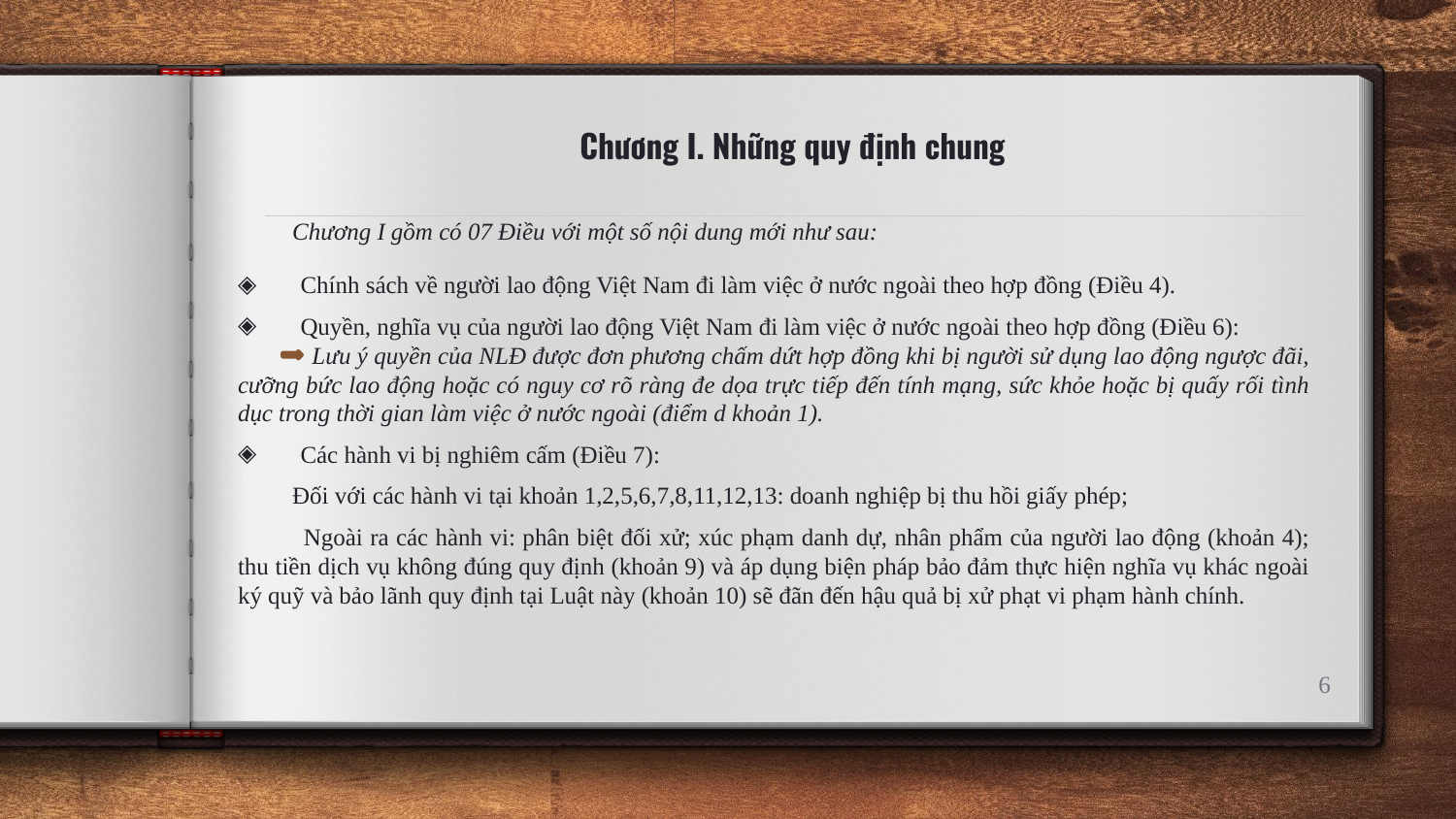

# Chương I. Những quy định chung
         Chương I gồm có 07 Điều với một số nội dung mới như sau:
Chính sách về người lao động Việt Nam đi làm việc ở nước ngoài theo hợp đồng (Điều 4).
Quyền, nghĩa vụ của người lao động Việt Nam đi làm việc ở nước ngoài theo hợp đồng (Điều 6):
            Lưu ý quyền của NLĐ được đơn phương chấm dứt hợp đồng khi bị người sử dụng lao động ngược đãi, cưỡng bức lao động hoặc có nguy cơ rõ ràng đe dọa trực tiếp đến tính mạng, sức khỏe hoặc bị quấy rối tình dục trong thời gian làm việc ở nước ngoài (điểm d khoản 1).
Các hành vi bị nghiêm cấm (Điều 7):
         Đối với các hành vi tại khoản 1,2,5,6,7,8,11,12,13: doanh nghiệp bị thu hồi giấy phép;
         Ngoài ra các hành vi: phân biệt đối xử; xúc phạm danh dự, nhân phẩm của người lao động (khoản 4); thu tiền dịch vụ không đúng quy định (khoản 9) và áp dụng biện pháp bảo đảm thực hiện nghĩa vụ khác ngoài ký quỹ và bảo lãnh quy định tại Luật này (khoản 10) sẽ đãn đến hậu quả bị xử phạt vi phạm hành chính.

6